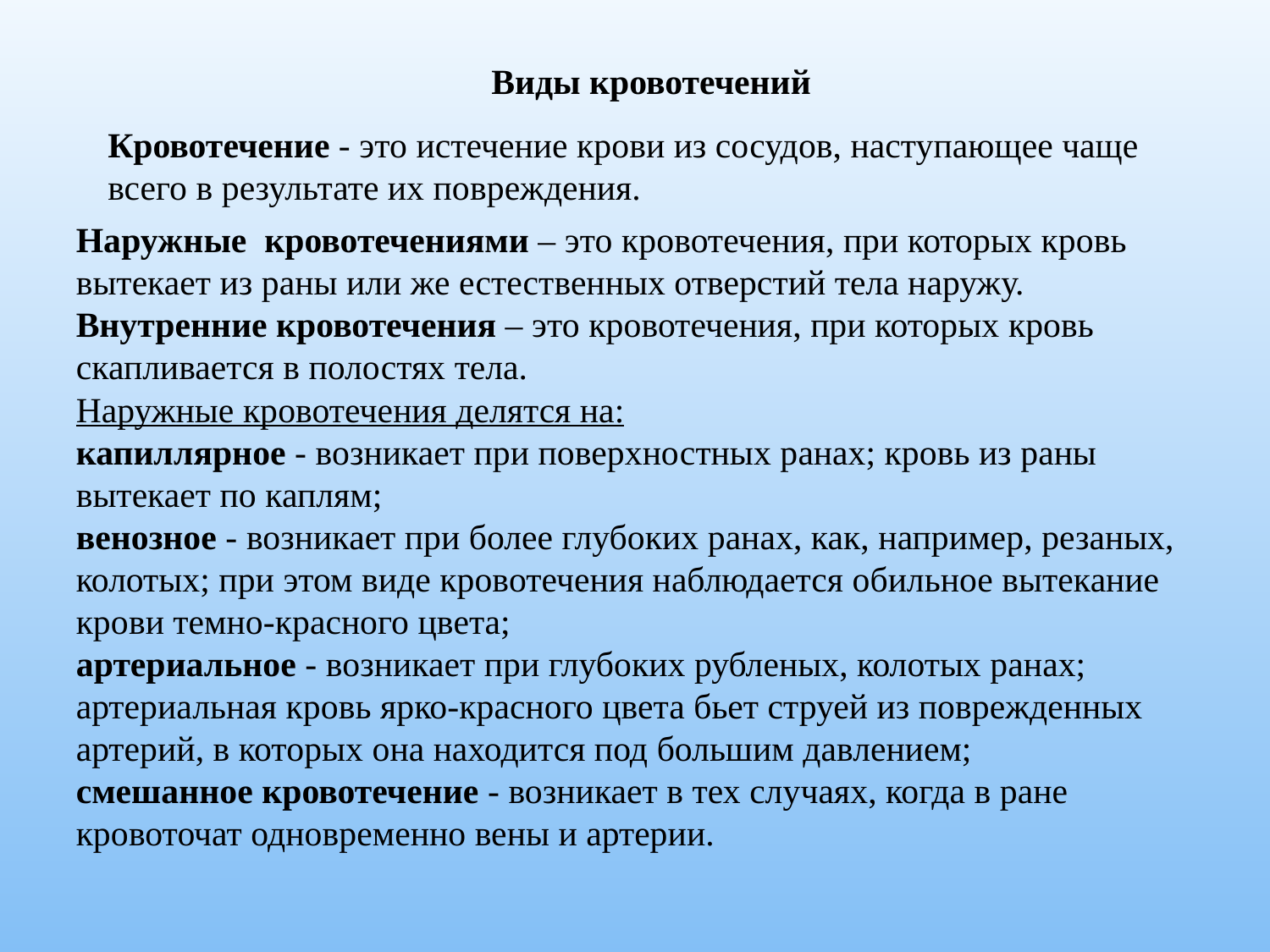

Виды кровотечений
Кровотечение - это истечение крови из сосудов, наступающее чаще всего в результате их повреждения.
Наружные  кровотечениями – это кровотечения, при которых кровь вытекает из раны или же естественных отверстий тела наружу.
Внутренние кровотечения – это кровотечения, при которых кровь скапливается в полостях тела.
Наружные кровотечения делятся на:
капиллярное - возникает при поверхностных ранах; кровь из раны вытекает по каплям;
венозное - возникает при более глубоких ранах, как, например, резаных, колотых; при этом виде кровотечения наблюдается обильное вытекание крови темно-красного цвета;
артериальное - возникает при глубоких рубленых, колотых ранах; артериальная кровь ярко-красного цвета бьет струей из поврежденных артерий, в которых она находится под большим давлением;
смешанное кровотечение - возникает в тех случаях, когда в ране кровоточат одновременно вены и артерии.